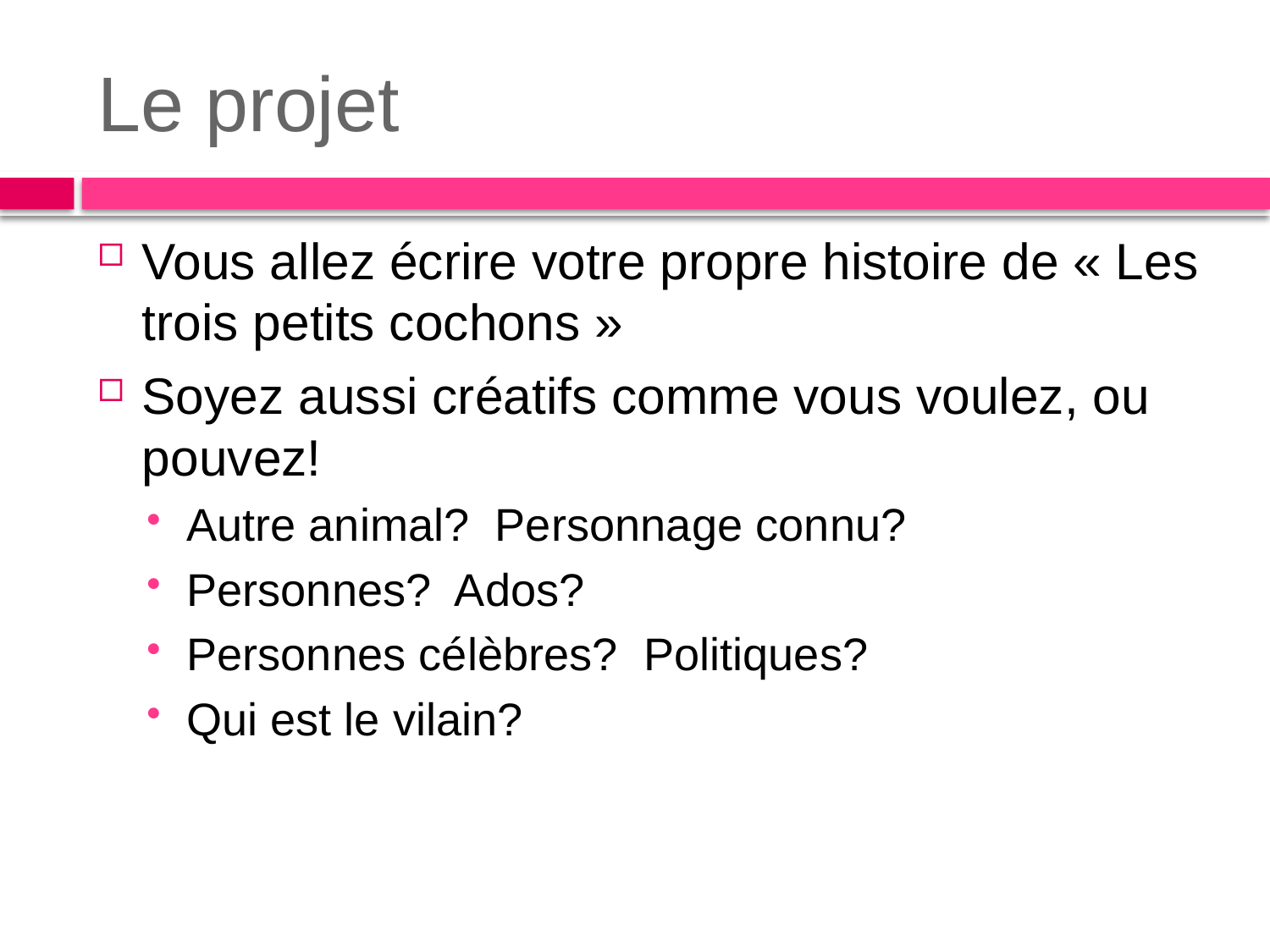

# Le projet
Vous allez écrire votre propre histoire de « Les trois petits cochons »
Soyez aussi créatifs comme vous voulez, ou pouvez!
Autre animal?  Personnage connu?
Personnes?  Ados?
Personnes célèbres?  Politiques?
Qui est le vilain?